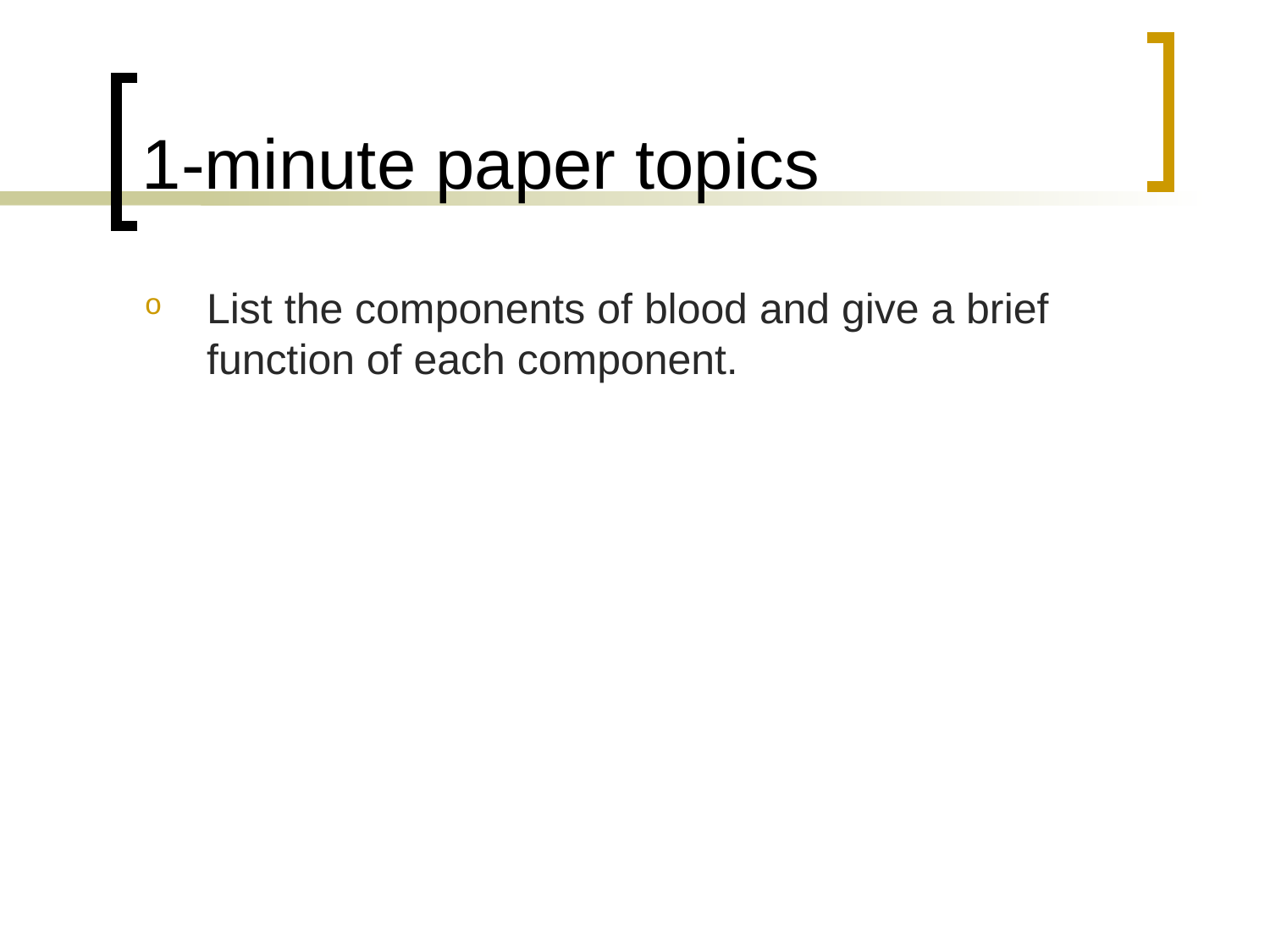

# 1-minute paper topics
List the components of blood and give a brief function of each component.